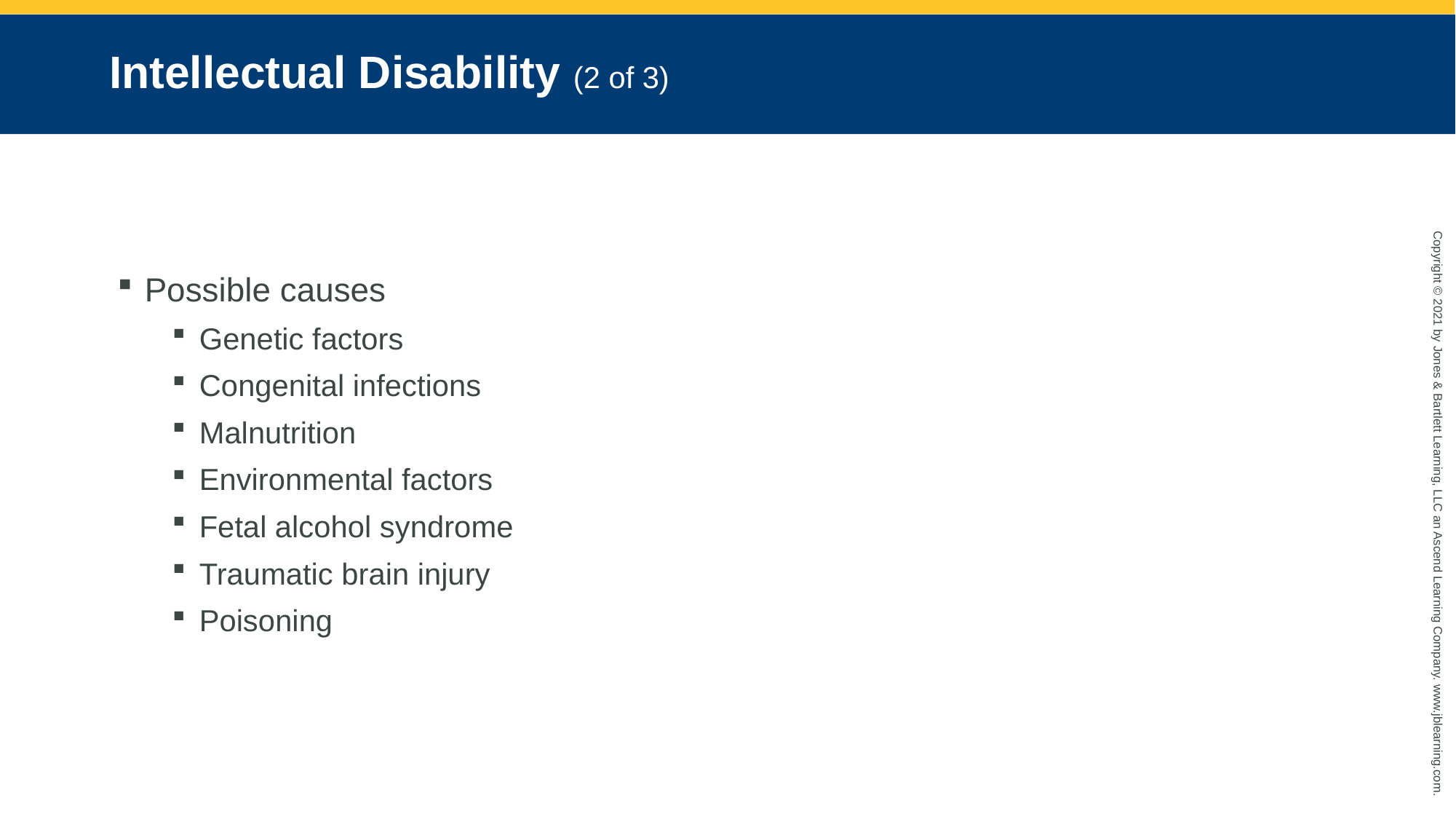

# Intellectual Disability (2 of 3)
Possible causes
Genetic factors
Congenital infections
Malnutrition
Environmental factors
Fetal alcohol syndrome
Traumatic brain injury
Poisoning